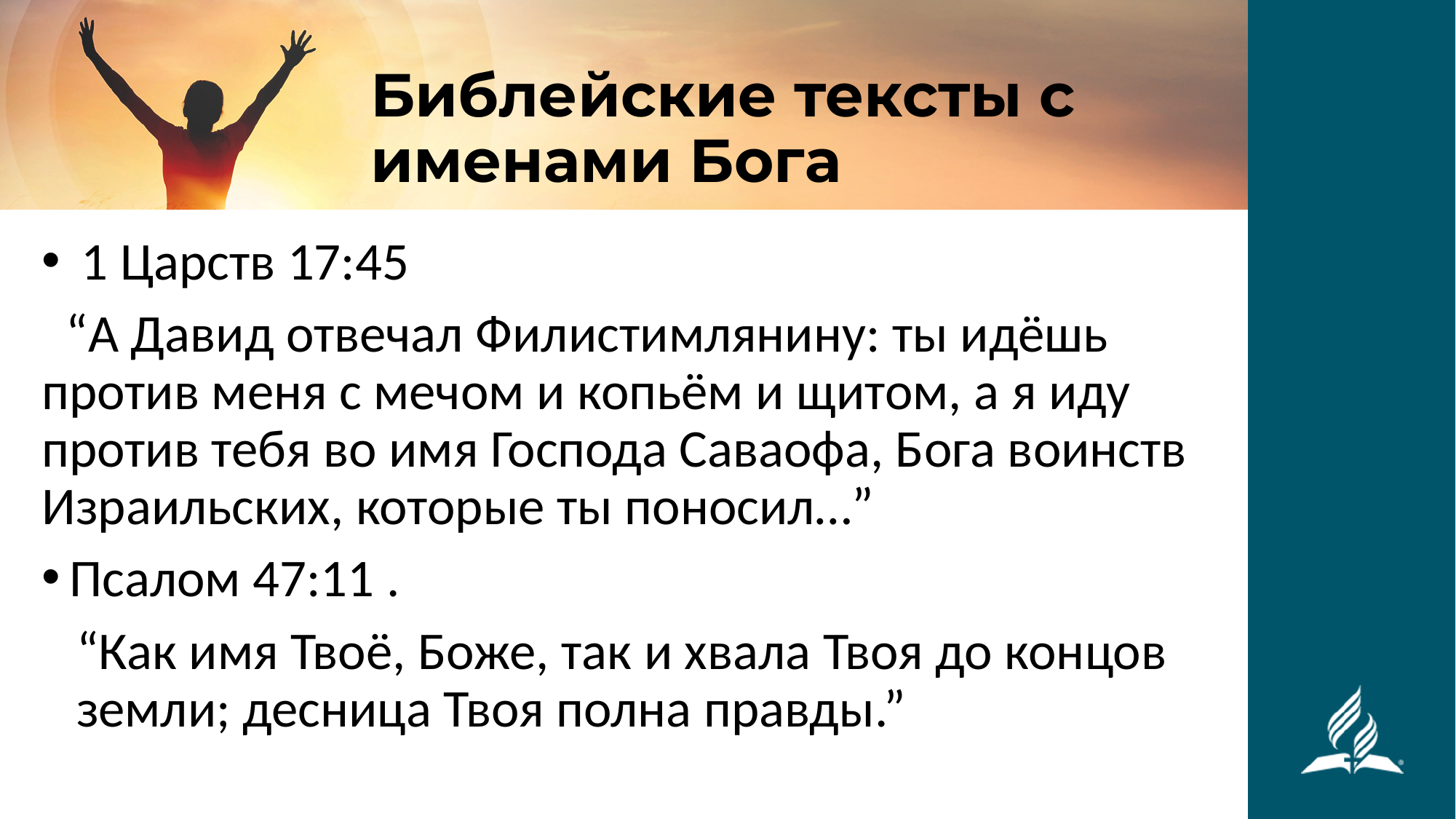

# Библейские тексты с именами Бога
 1 Царств 17:45
  “А Давид отвечал Филистимлянину: ты идёшь против меня с мечом и копьём и щитом, а я иду против тебя во имя Господа Саваофа, Бога воинств Израильских, которые ты поносил…”
Псалом 47:11 .
“Как имя Твоё, Боже, так и хвала Твоя до концов земли; десница Твоя полна правды.”